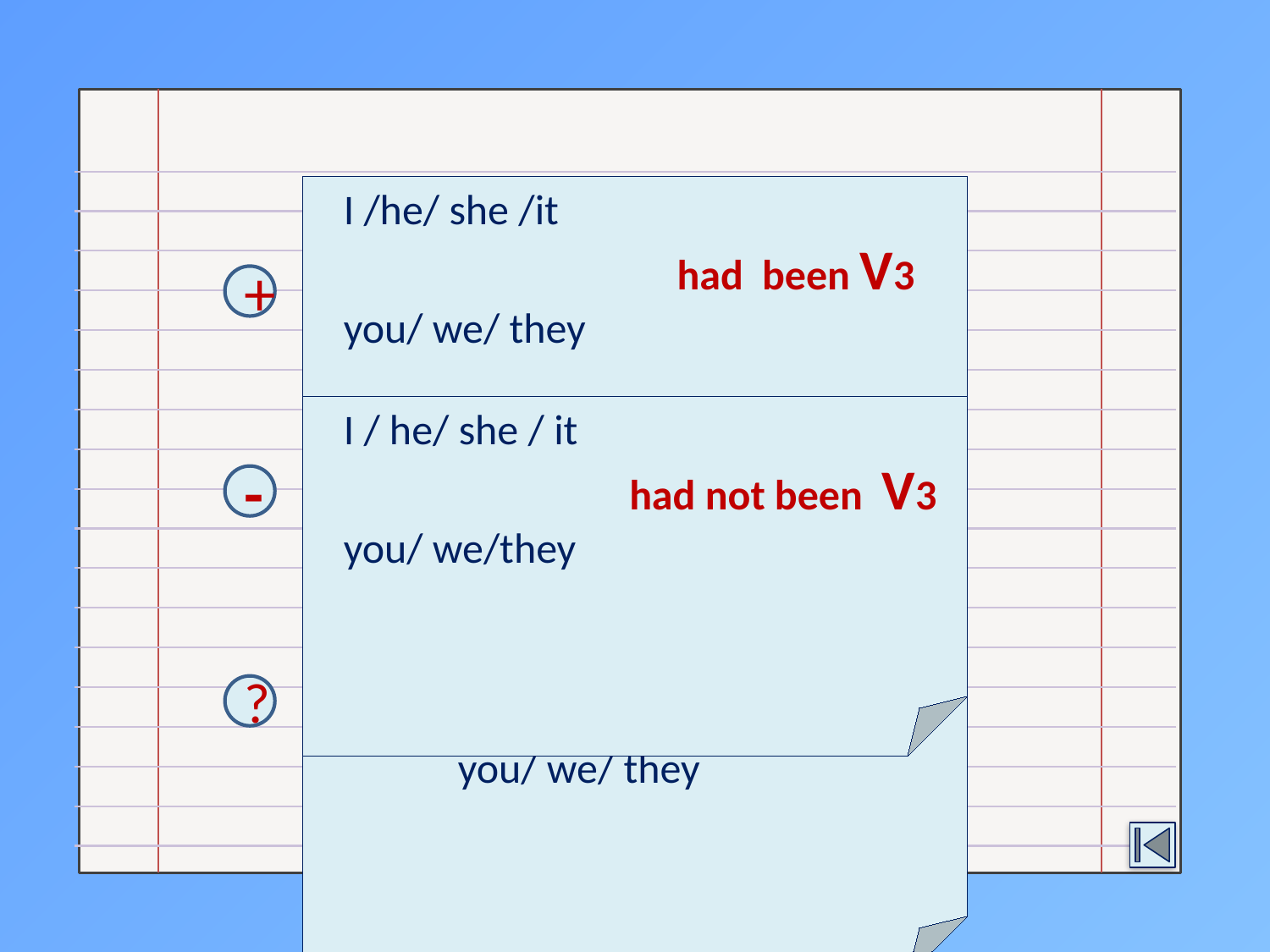

I /he/ she /it
                                      had  been V3
   you/ we/ they

+
   I / he/ she / it
                                 had not been  V3
   you/ we/they

-
                 I / he/ she
    Had                                    been V3?
               you/ we/ they

?